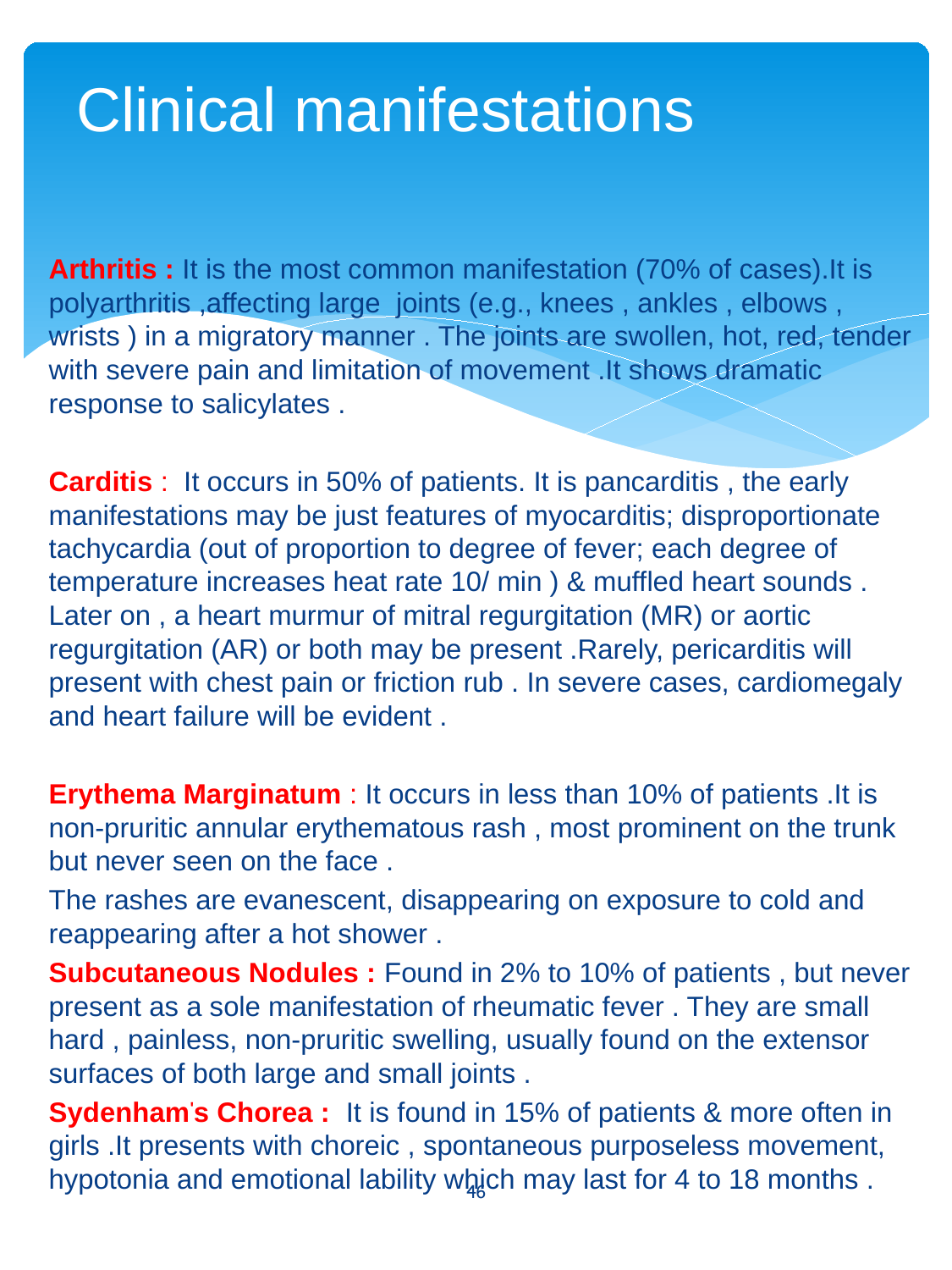

# Clinical manifestations
Arthritis : It is the most common manifestation (70% of cases).It is polyarthritis ,affecting large  joints (e.g., knees , ankles , elbows , wrists ) in a migratory manner . The joints are swollen, hot, red, tender with severe pain and limitation of movement .It shows dramatic response to salicylates .

Carditis :  It occurs in 50% of patients. It is pancarditis , the early manifestations may be just features of myocarditis; disproportionate tachycardia (out of proportion to degree of fever; each degree of temperature increases heat rate 10/ min ) & muffled heart sounds . Later on , a heart murmur of mitral regurgitation (MR) or aortic regurgitation (AR) or both may be present .Rarely, pericarditis will present with chest pain or friction rub . In severe cases, cardiomegaly and heart failure will be evident .

Erythema Marginatum : It occurs in less than 10% of patients .It is non-pruritic annular erythematous rash , most prominent on the trunk but never seen on the face .
The rashes are evanescent, disappearing on exposure to cold and reappearing after a hot shower .
Subcutaneous Nodules : Found in 2% to 10% of patients , but never present as a sole manifestation of rheumatic fever . They are small hard , painless, non-pruritic swelling, usually found on the extensor surfaces of both large and small joints .
Sydenham's Chorea :  It is found in 15% of patients & more often in girls .It presents with choreic , spontaneous purposeless movement, hypotonia and emotional lability which may last for 4 to 18 months .

46